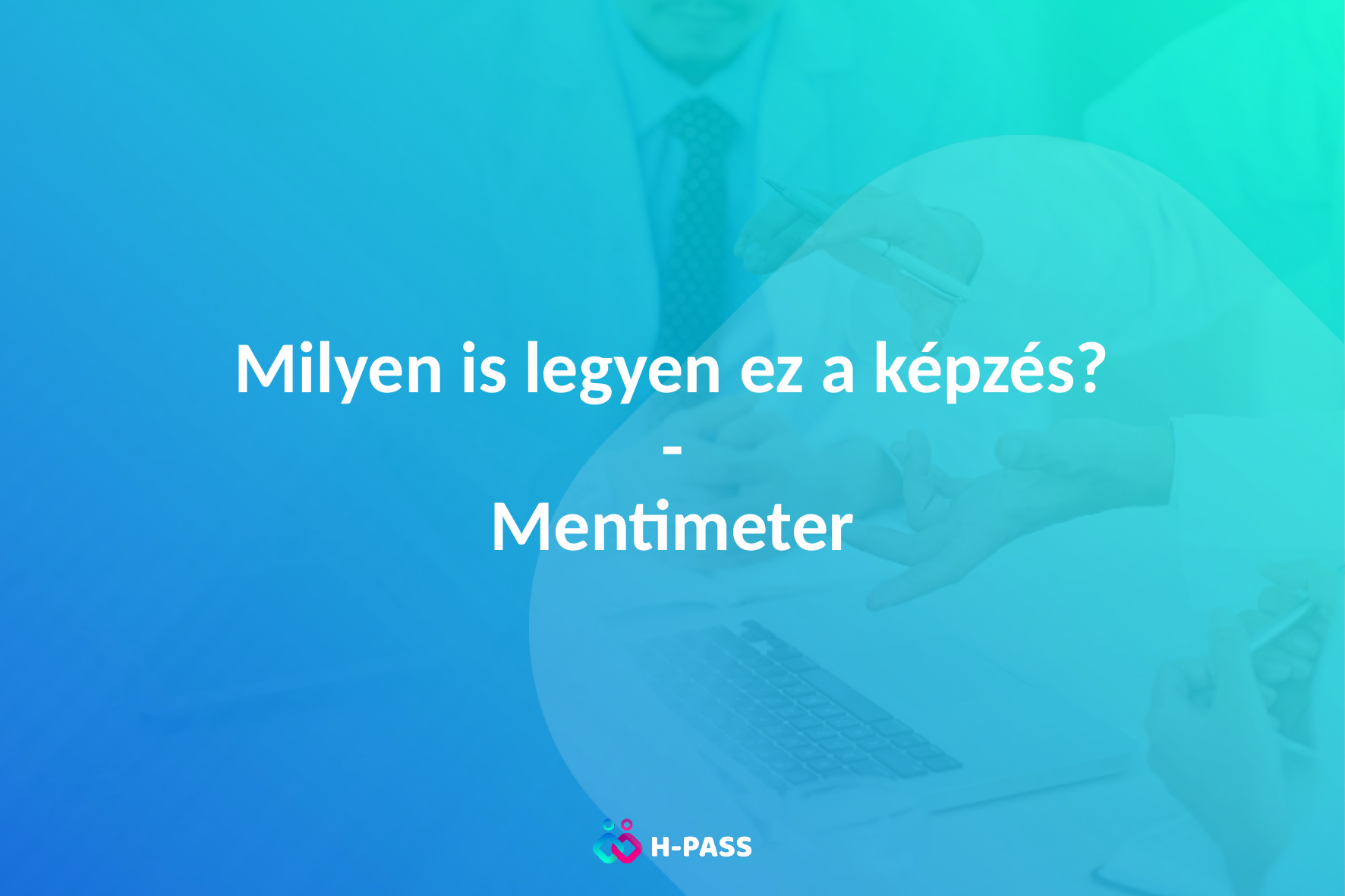

# Milyen is legyen ez a képzés? - Mentimeter